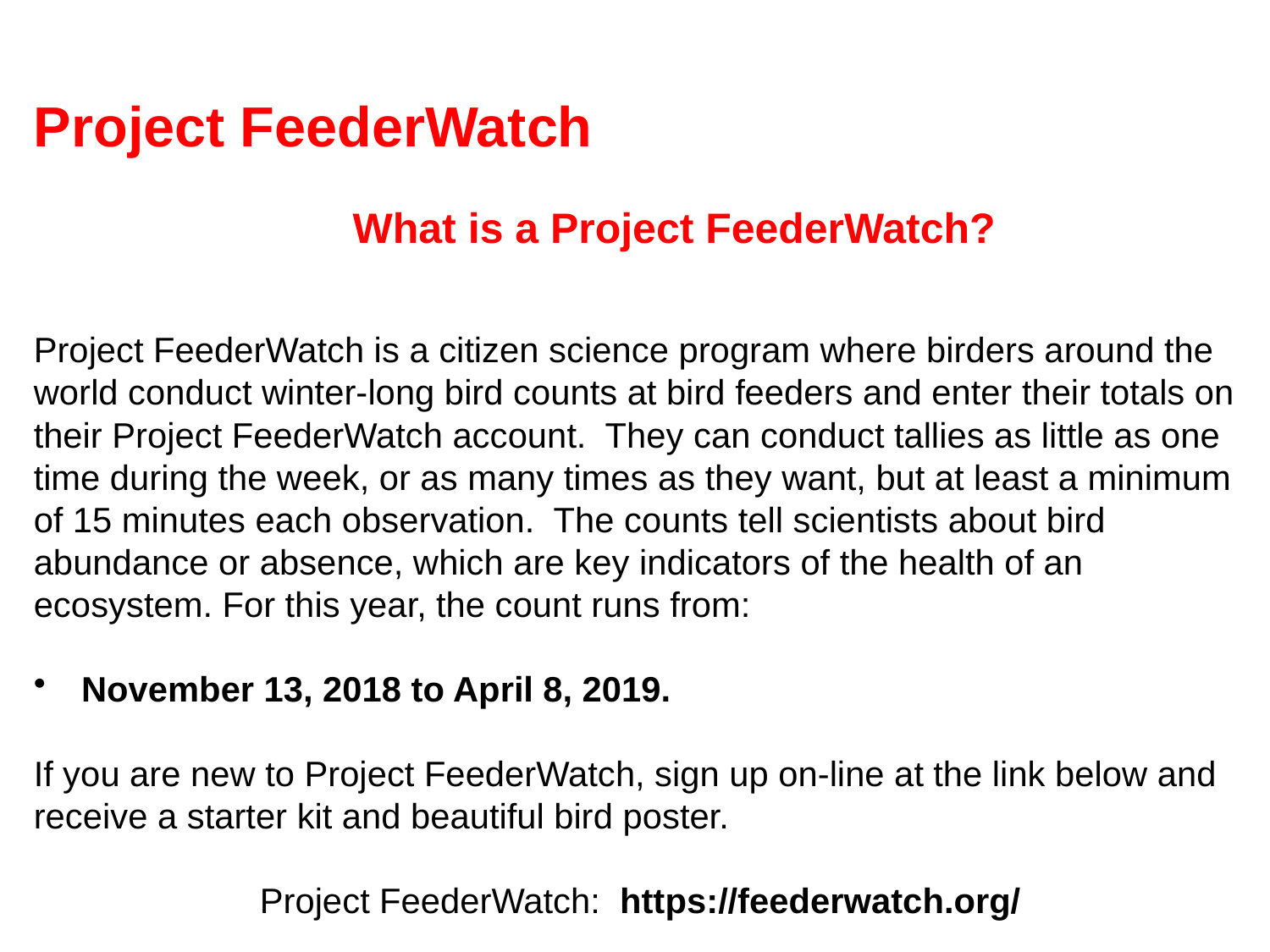

Project FeederWatch

       What is a Project FeederWatch?

Project FeederWatch is a citizen science program where birders around the world conduct winter-long bird counts at bird feeders and enter their totals on their Project FeederWatch account.  They can conduct tallies as little as one time during the week, or as many times as they want, but at least a minimum of 15 minutes each observation.  The counts tell scientists about bird abundance or absence, which are key indicators of the health of an ecosystem. For this year, the count runs from:

November 13, 2018 to April 8, 2019.

If you are new to Project FeederWatch, sign up on-line at the link below and receive a starter kit and beautiful bird poster.

Project FeederWatch:  https://feederwatch.org/